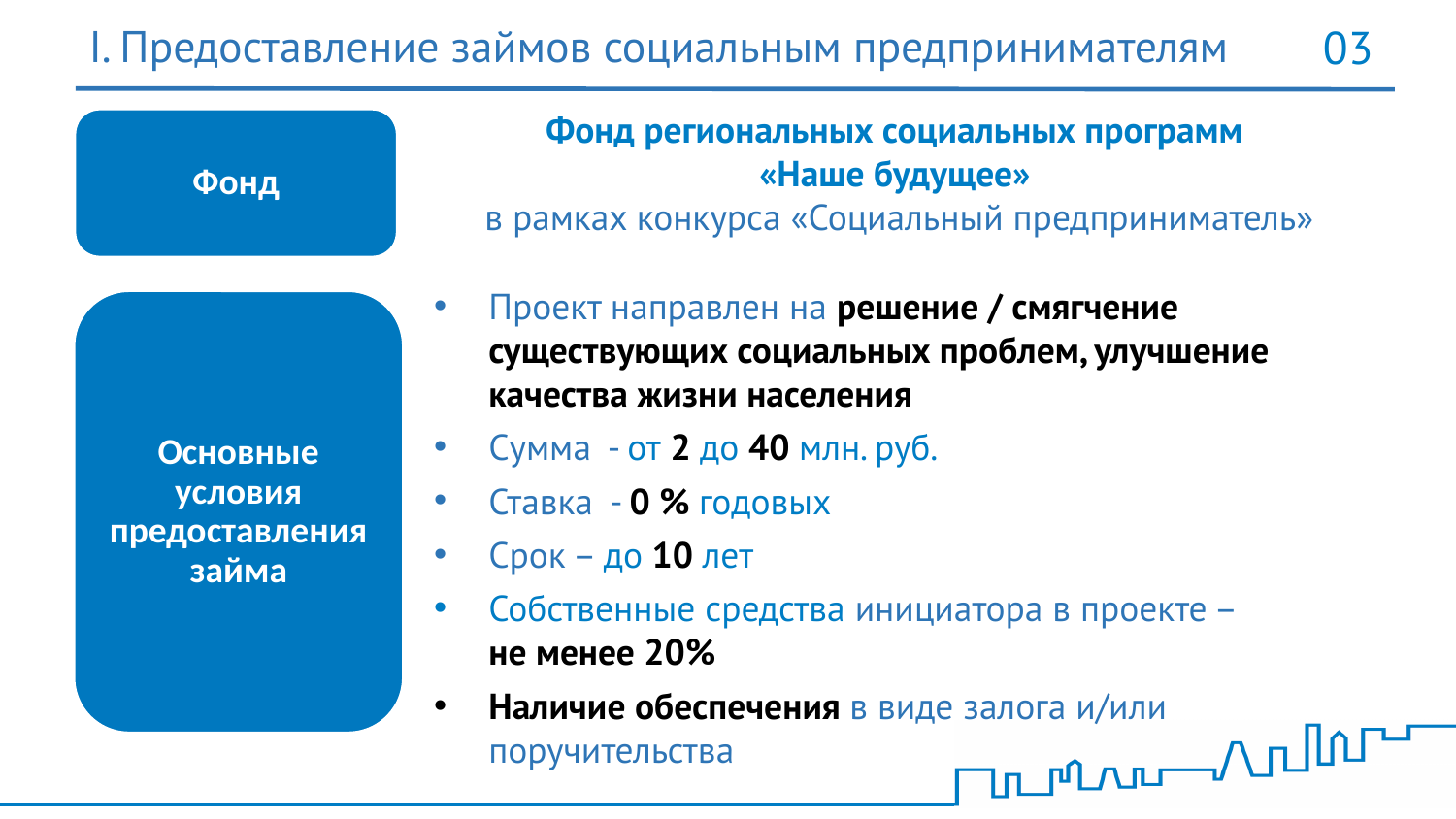

# I. Предоставление займов социальным предпринимателям
03
Фонд региональных социальных программ
«Наше будущее»
в рамках конкурса «Социальный предприниматель»

Фонд
Проект направлен на решение / смягчение существующих социальных проблем, улучшение качества жизни населения
Сумма  - от 2 до 40 млн. руб.
Ставка  - 0 % годовых
Срок – до 10 лет
Собственные средства инициатора в проекте –
не менее 20%
Наличие обеспечения в виде залога и/или поручительства

Основные условия предоставления займа